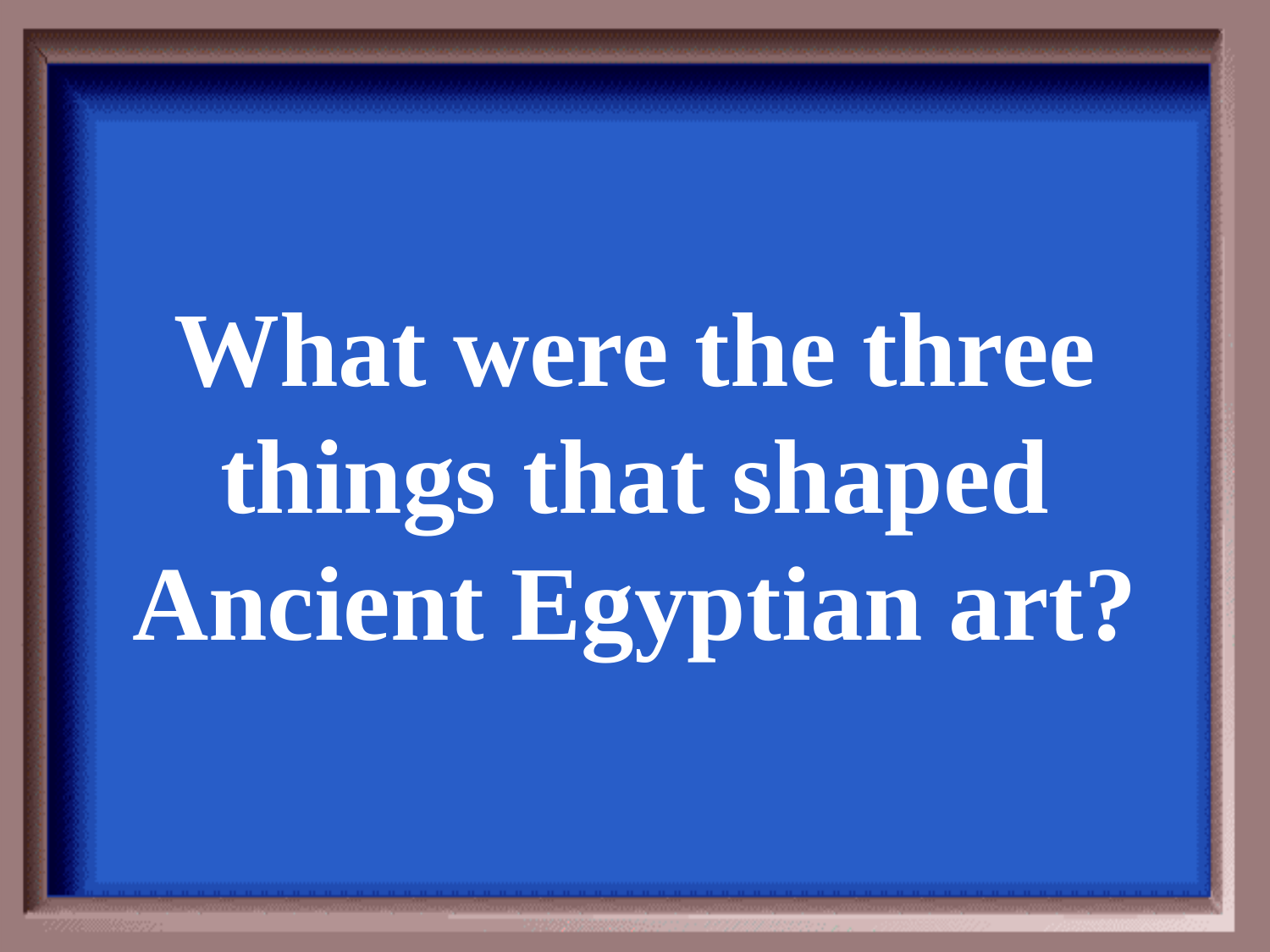

What were the three things that shaped Ancient Egyptian art?